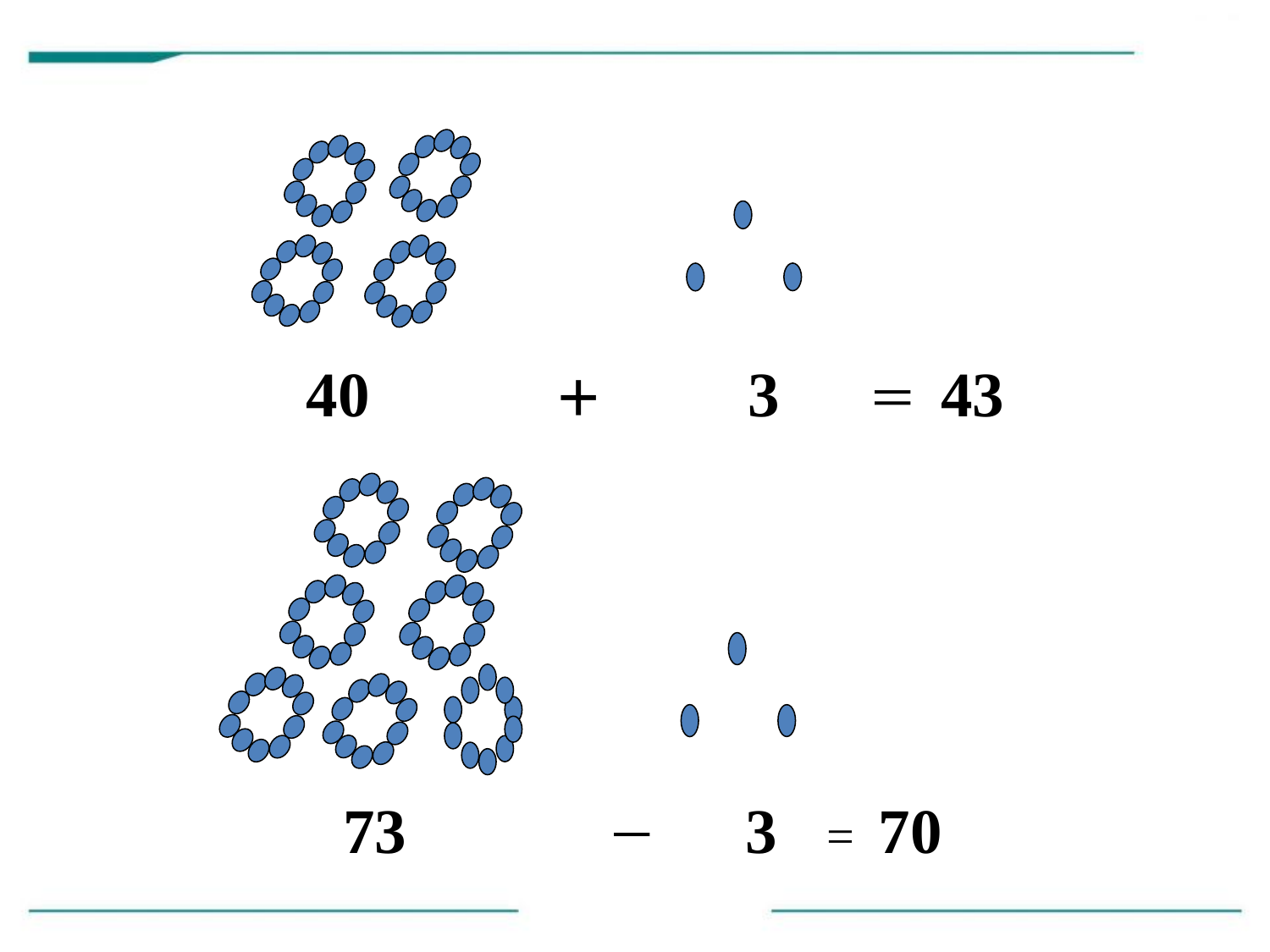

40                      ＋            3      ＝ 43

     73                        －       3    =  70